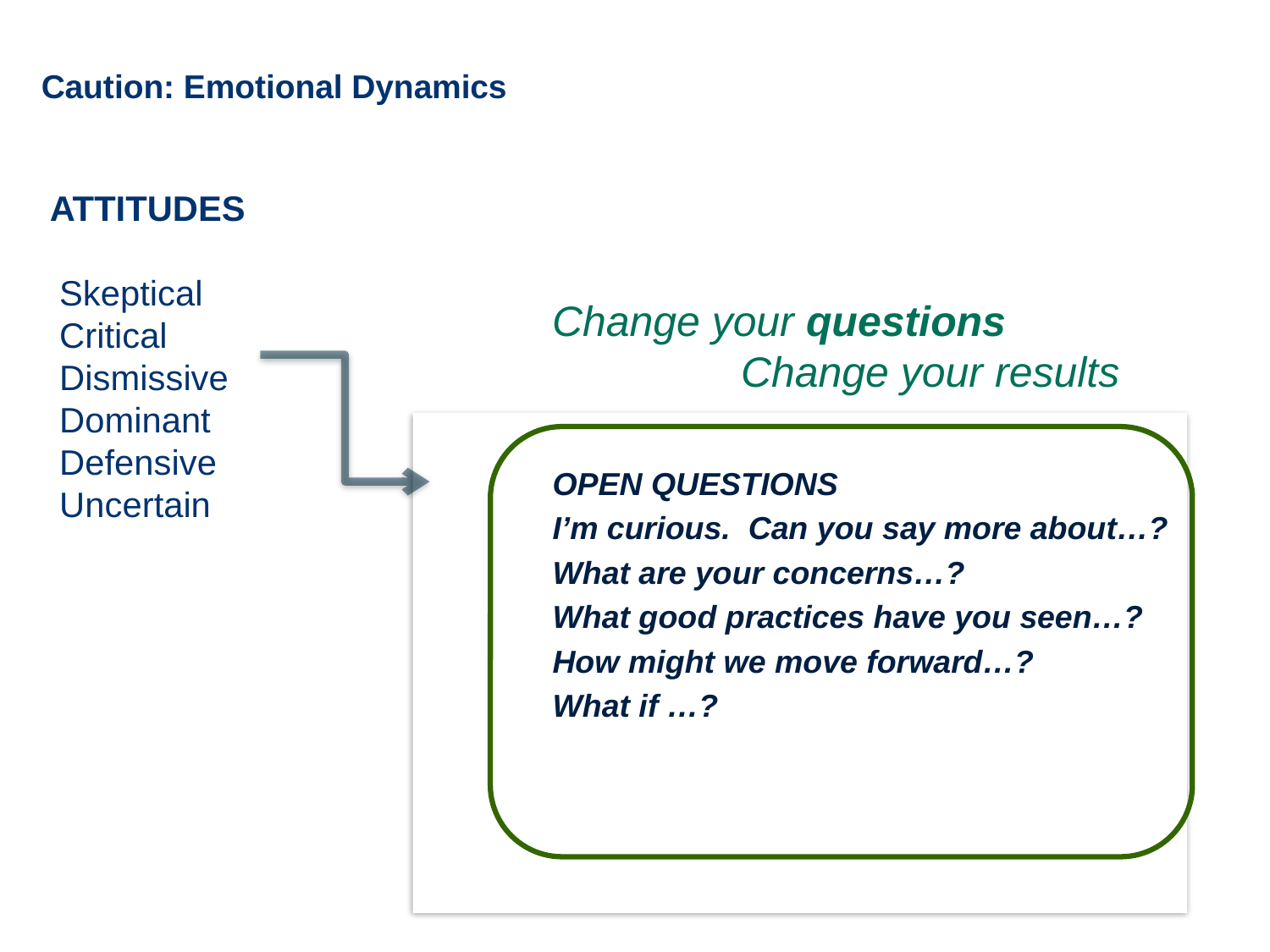

Caution: Emotional Dynamics
Attitudes

 Skeptical
 Critical
 Dismissive
 Dominant
 Defensive
 Uncertain

Change your questions
                Change your results

OPEN QUESTIONS
I’m curious.  Can you say more about…?
What are your concerns…?
What good practices have you seen…?
How might we move forward…?
What if …?